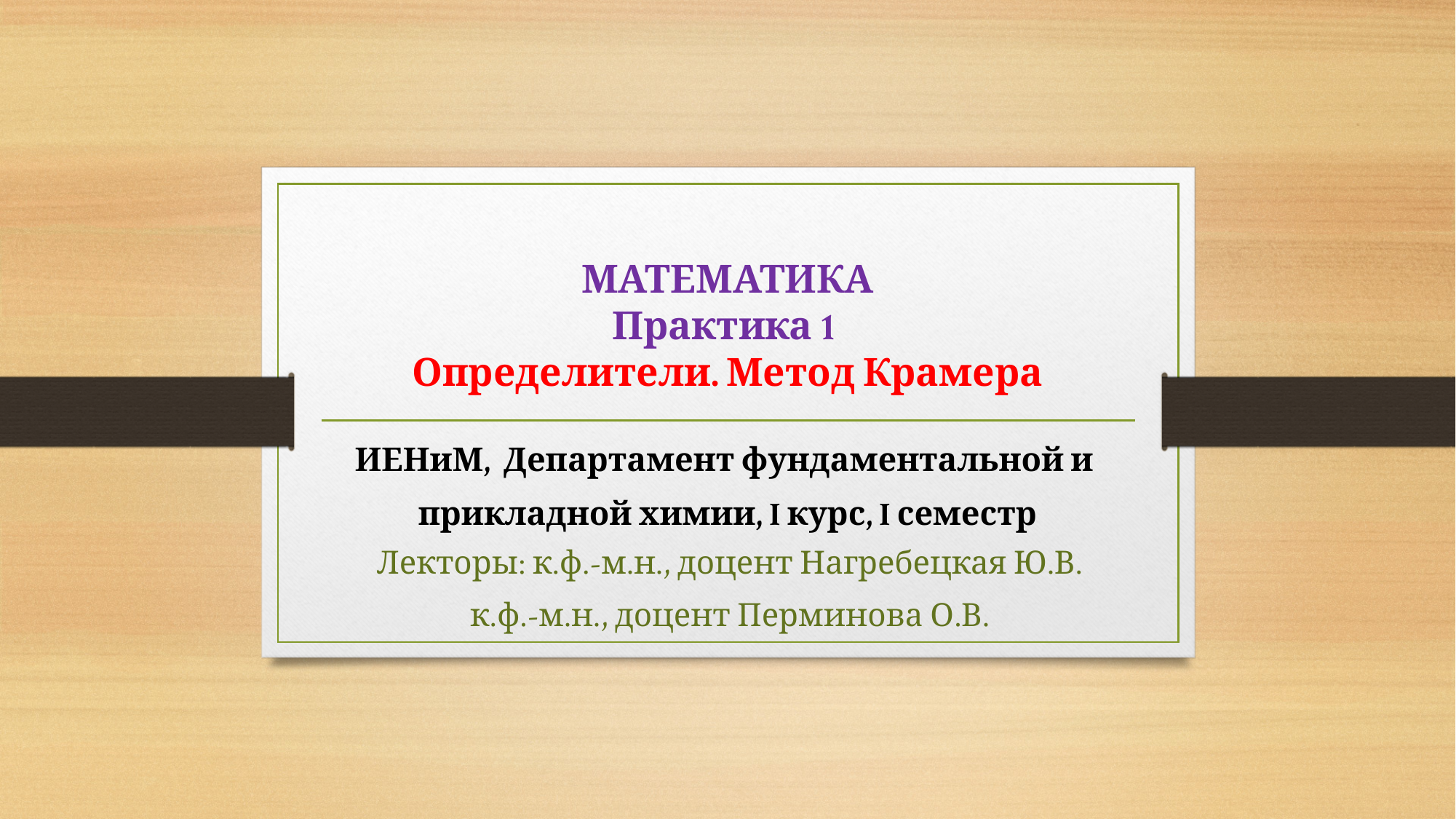

# МАТЕМАТИКА Практика 1 Определители. Метод Крамера
ИЕНиМ,  Департамент фундаментальной и
прикладной химии, I курс, I семестр
Лекторы: к.ф.-м.н., доцент Нагребецкая Ю.В.
к.ф.-м.н., доцент Перминова О.В.